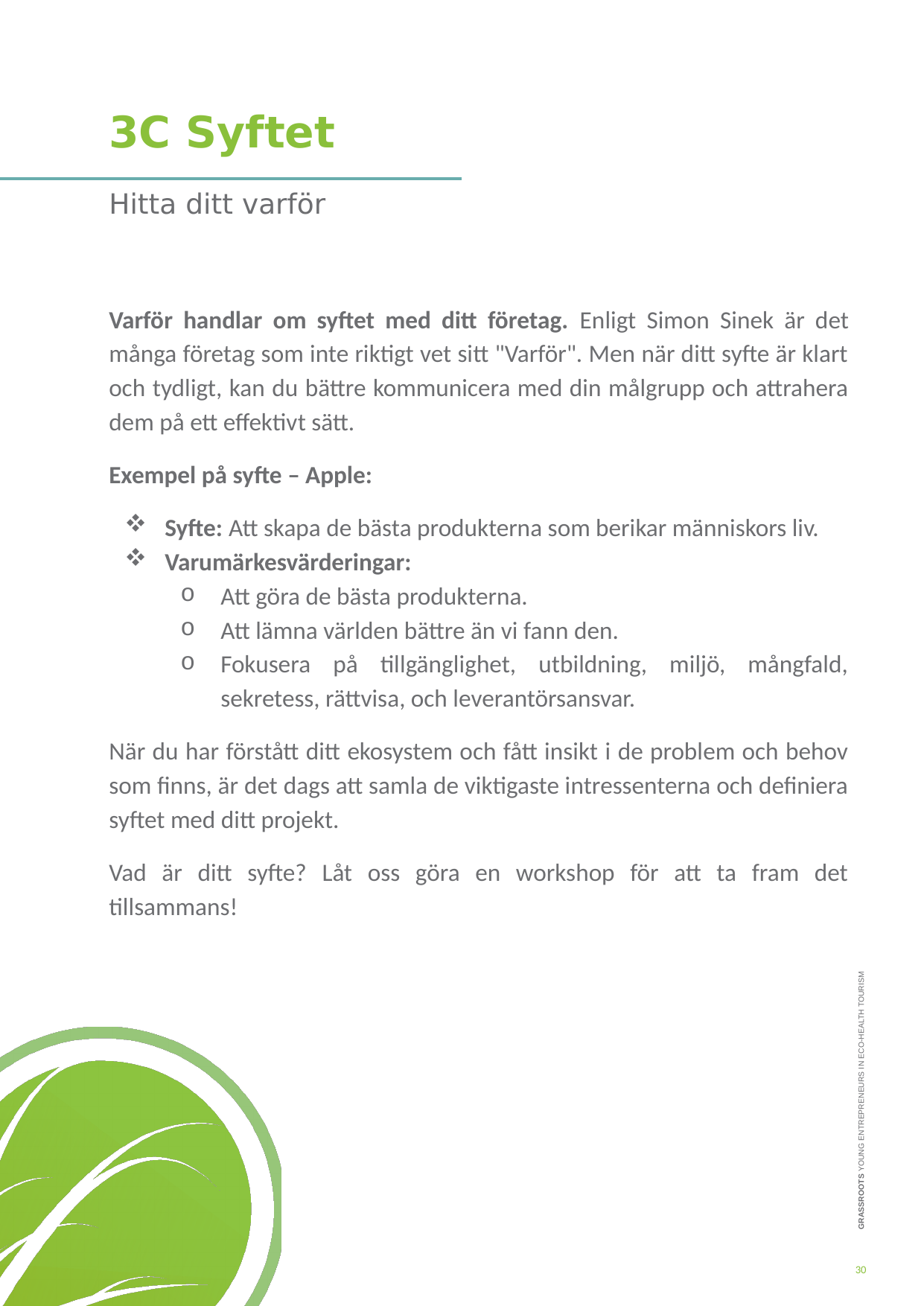

3C Syftet
Hitta ditt varför
Varför handlar om syftet med ditt företag. Enligt Simon Sinek är det många företag som inte riktigt vet sitt "Varför". Men när ditt syfte är klart och tydligt, kan du bättre kommunicera med din målgrupp och attrahera dem på ett effektivt sätt.
Exempel på syfte – Apple:
Syfte: Att skapa de bästa produkterna som berikar människors liv.
Varumärkesvärderingar:
Att göra de bästa produkterna.
Att lämna världen bättre än vi fann den.
Fokusera på tillgänglighet, utbildning, miljö, mångfald, sekretess, rättvisa, och leverantörsansvar.
När du har förstått ditt ekosystem och fått insikt i de problem och behov som finns, är det dags att samla de viktigaste intressenterna och definiera syftet med ditt projekt.
Vad är ditt syfte? Låt oss göra en workshop för att ta fram det tillsammans!

30